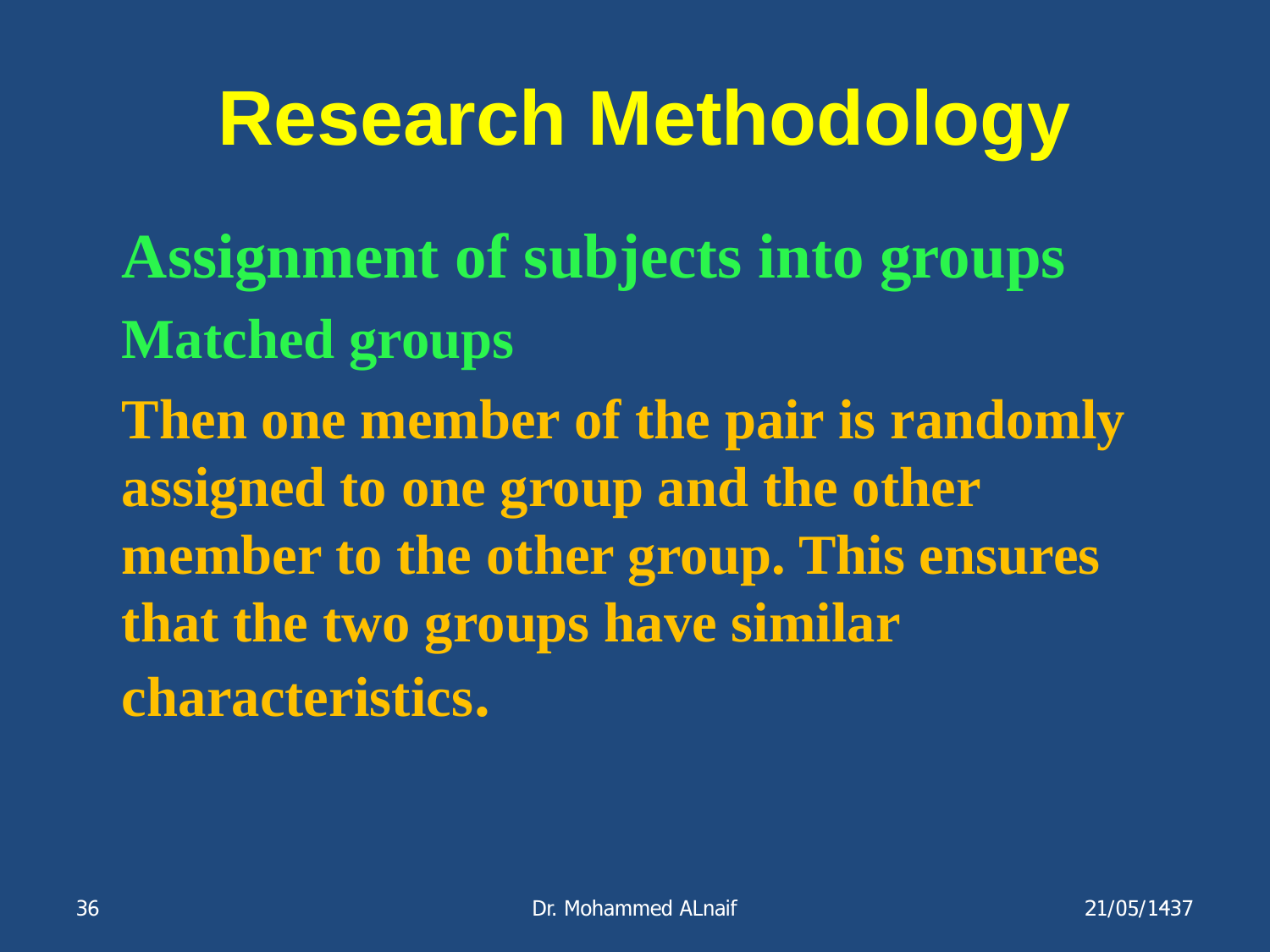

# Research Methodology
Assignment of subjects into groups
Matched groups
Then one member of the pair is randomly assigned to one group and the other member to the other group. This ensures that the two groups have similar characteristics.
36
Dr. Mohammed ALnaif
21/05/1437